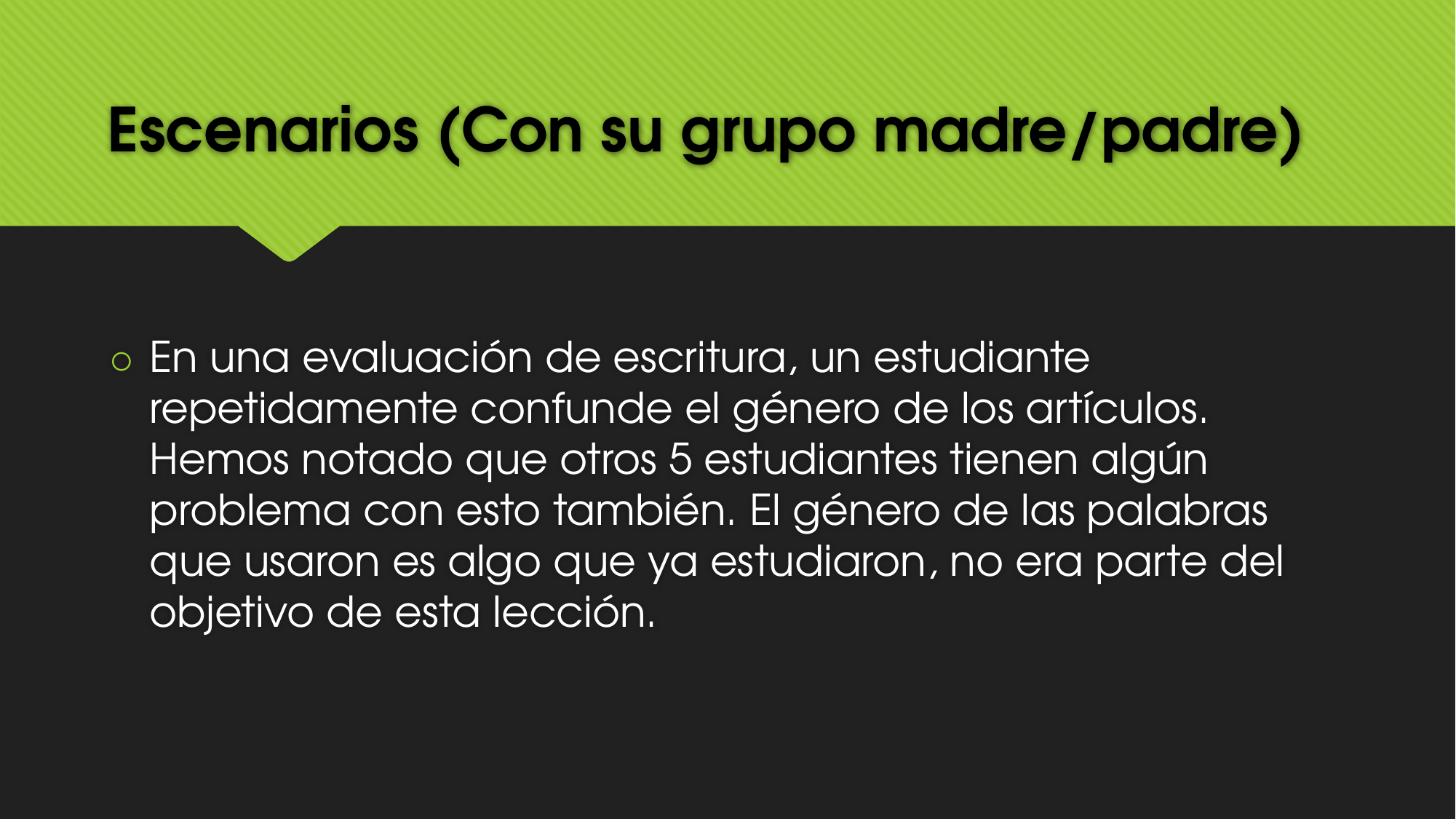

# Escenarios (Con su grupo madre/padre)
En una evaluación de escritura, un estudiante repetidamente confunde el género de los artículos. Hemos notado que otros 5 estudiantes tienen algún problema con esto también. El género de las palabras que usaron es algo que ya estudiaron, no era parte del objetivo de esta lección.